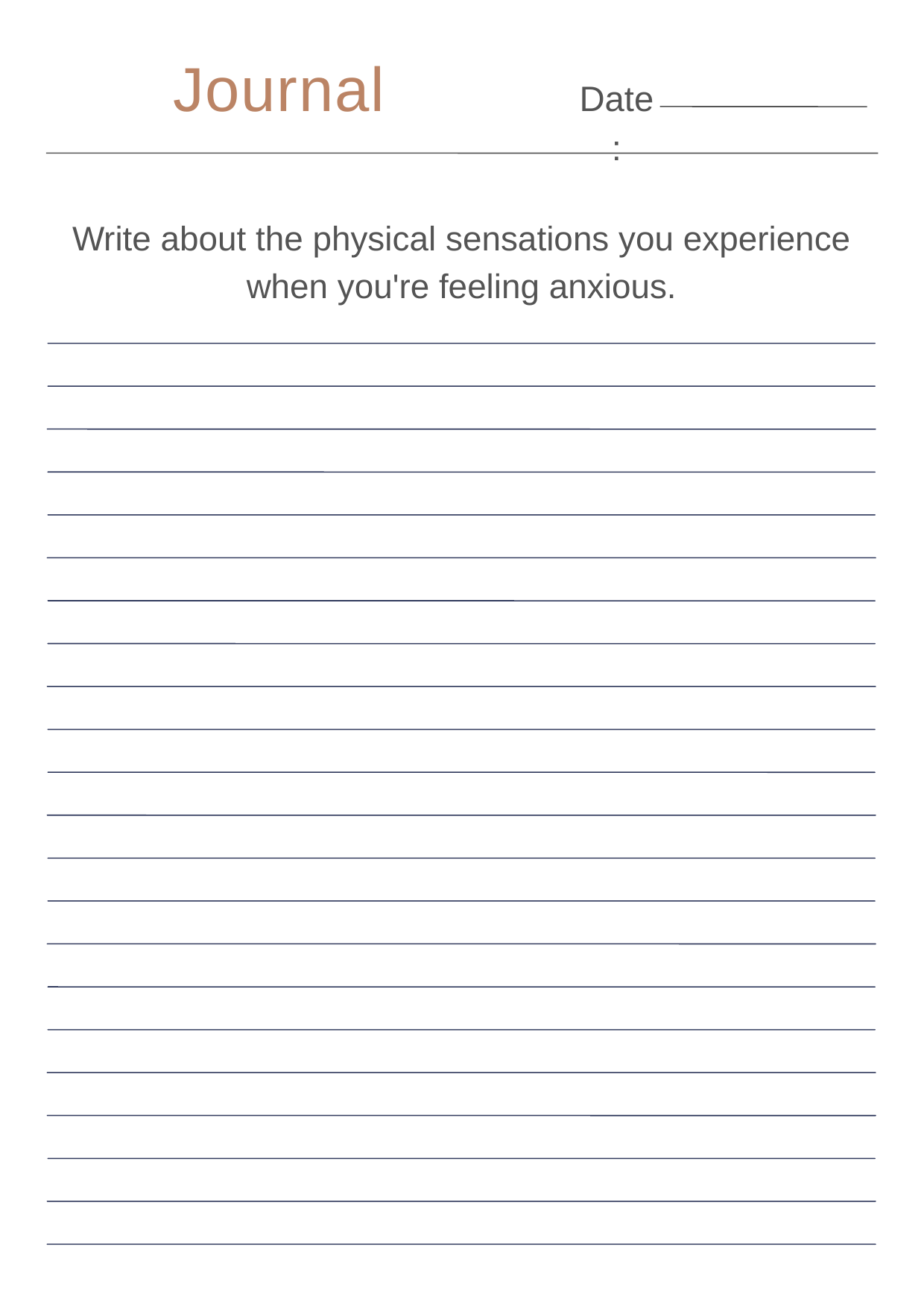

Journal
Date:

Write about the physical sensations you experience when you're feeling anxious.